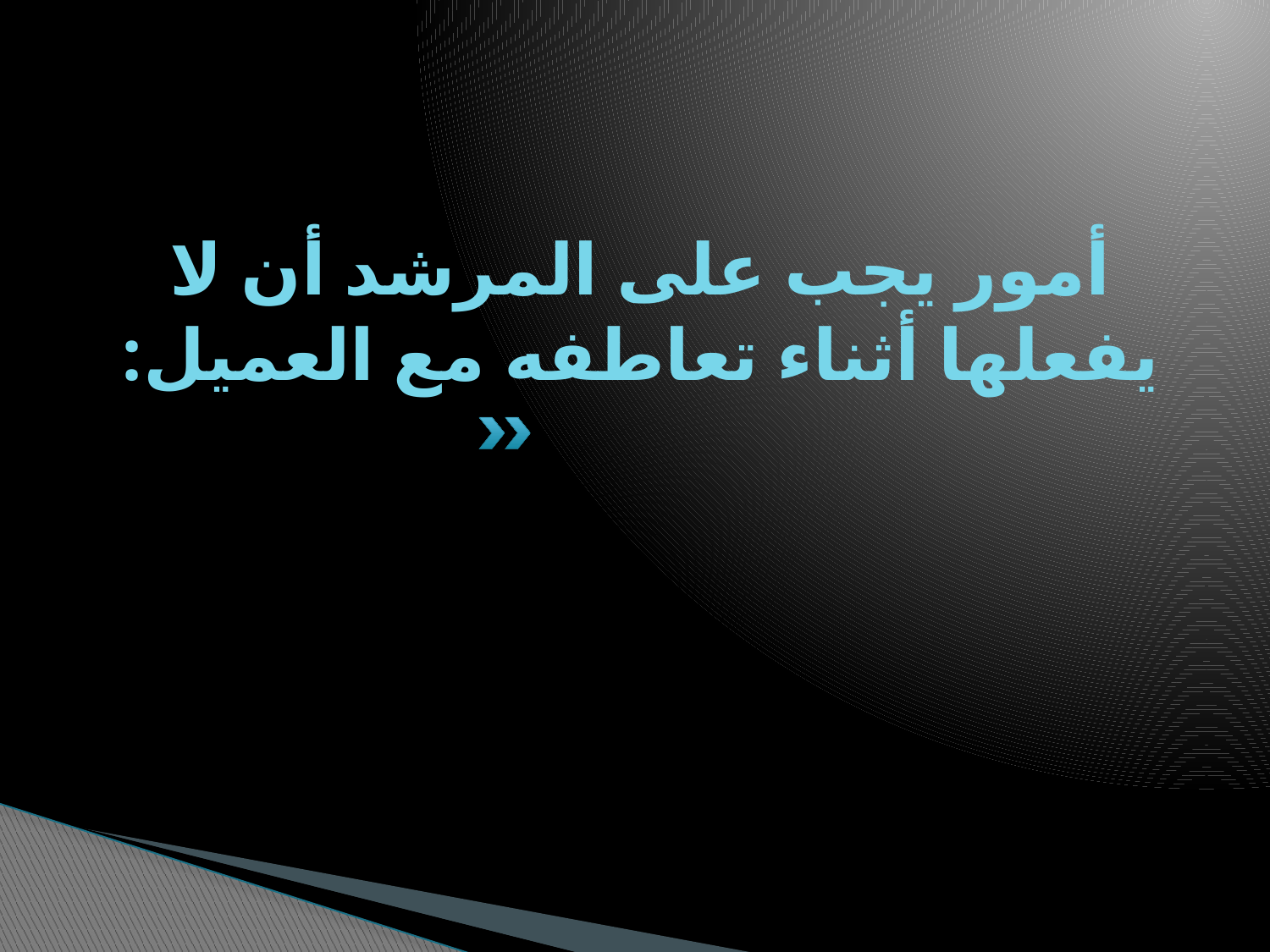

# أمور يجب على المرشد أن لا يفعلها أثناء تعاطفه مع العميل: